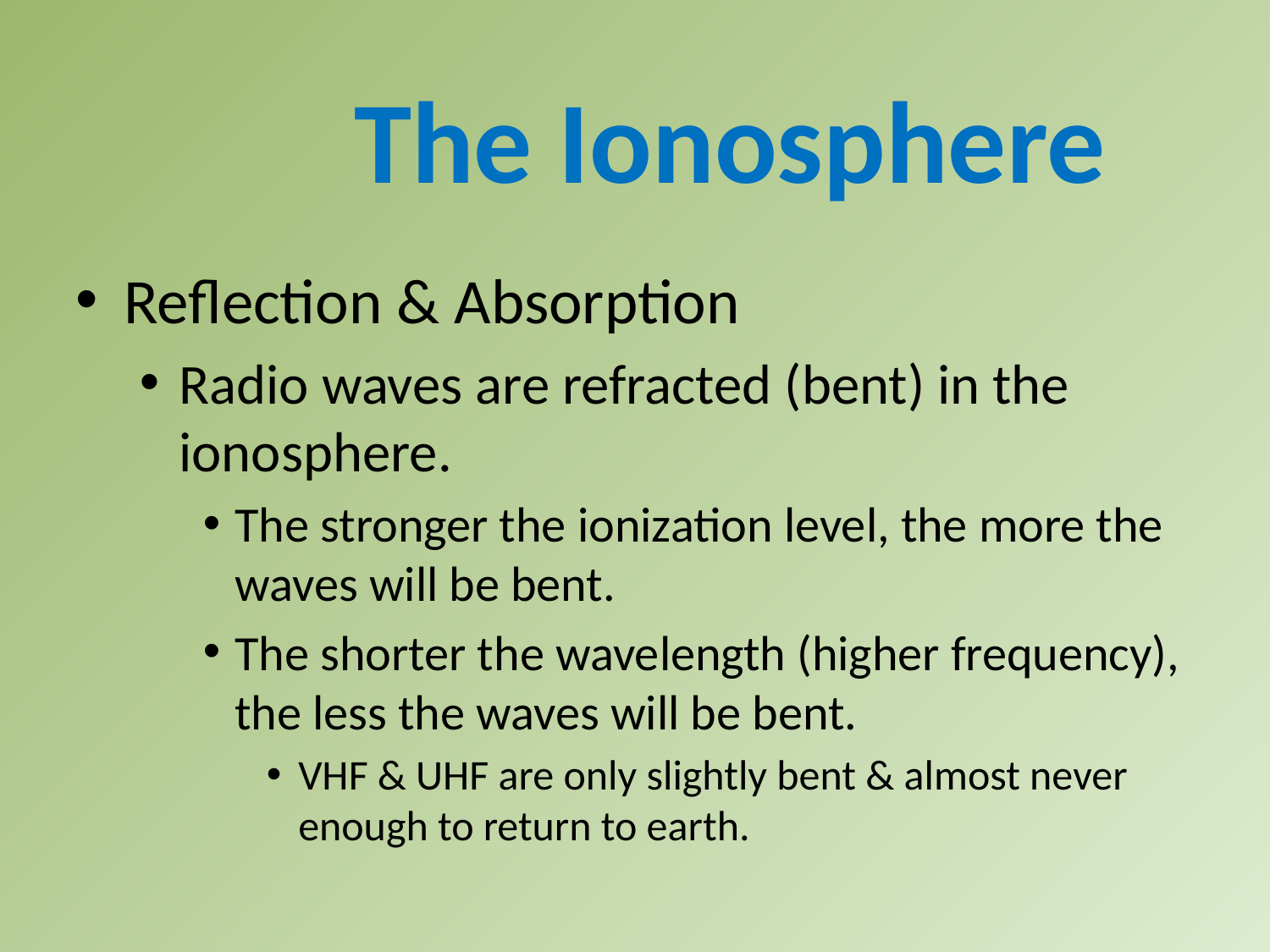

The Ionosphere
Reflection & Absorption
Radio waves are refracted (bent) in the ionosphere.
The stronger the ionization level, the more the waves will be bent.
The shorter the wavelength (higher frequency), the less the waves will be bent.
VHF & UHF are only slightly bent & almost never enough to return to earth.